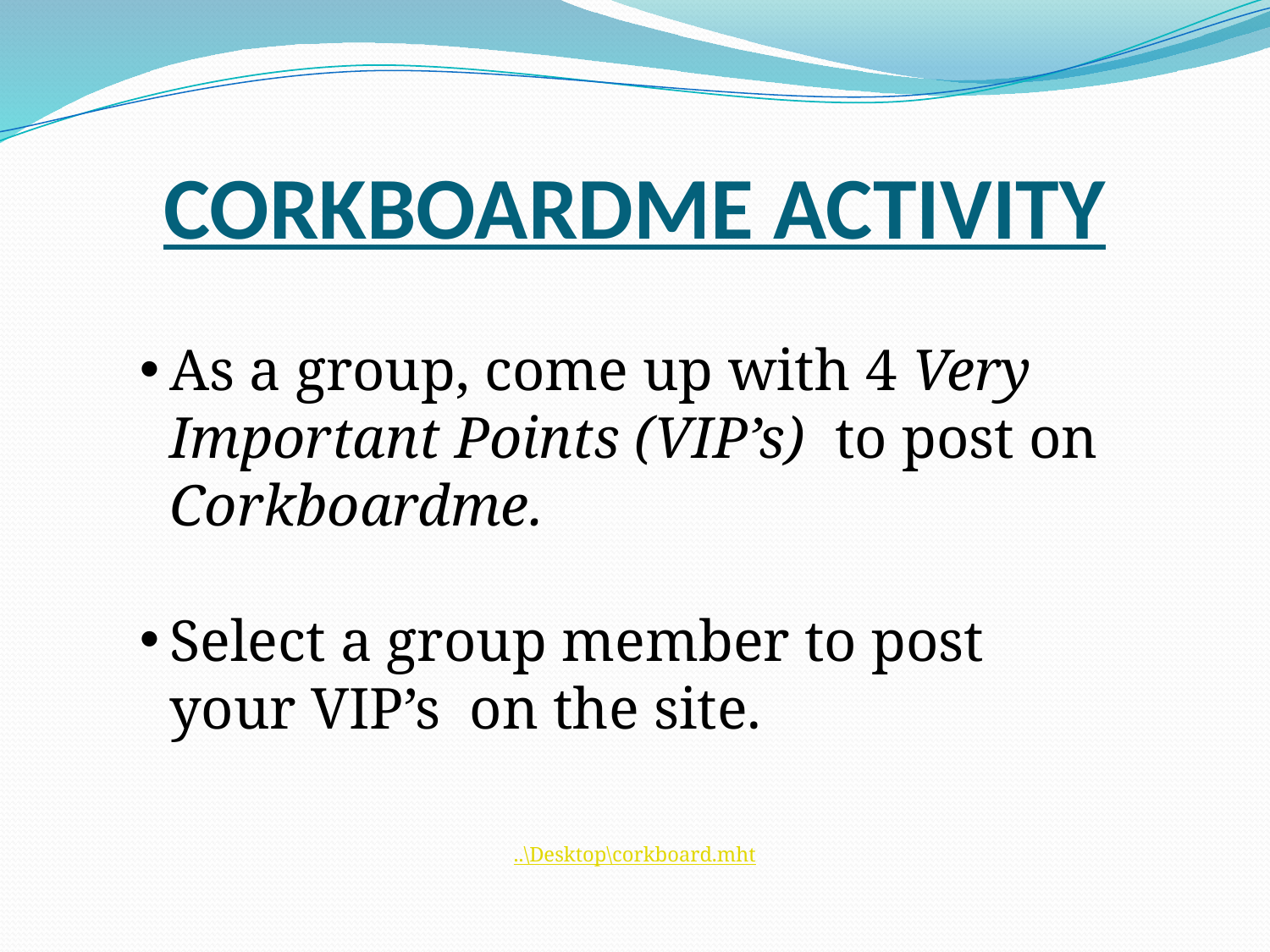

# CORKBOARDME ACTIVITY
As a group, come up with 4 Very    Important Points (VIP’s)  to post on Corkboardme.

Select a group member to post your VIP’s  on the site.

..\Desktop\corkboard.mht